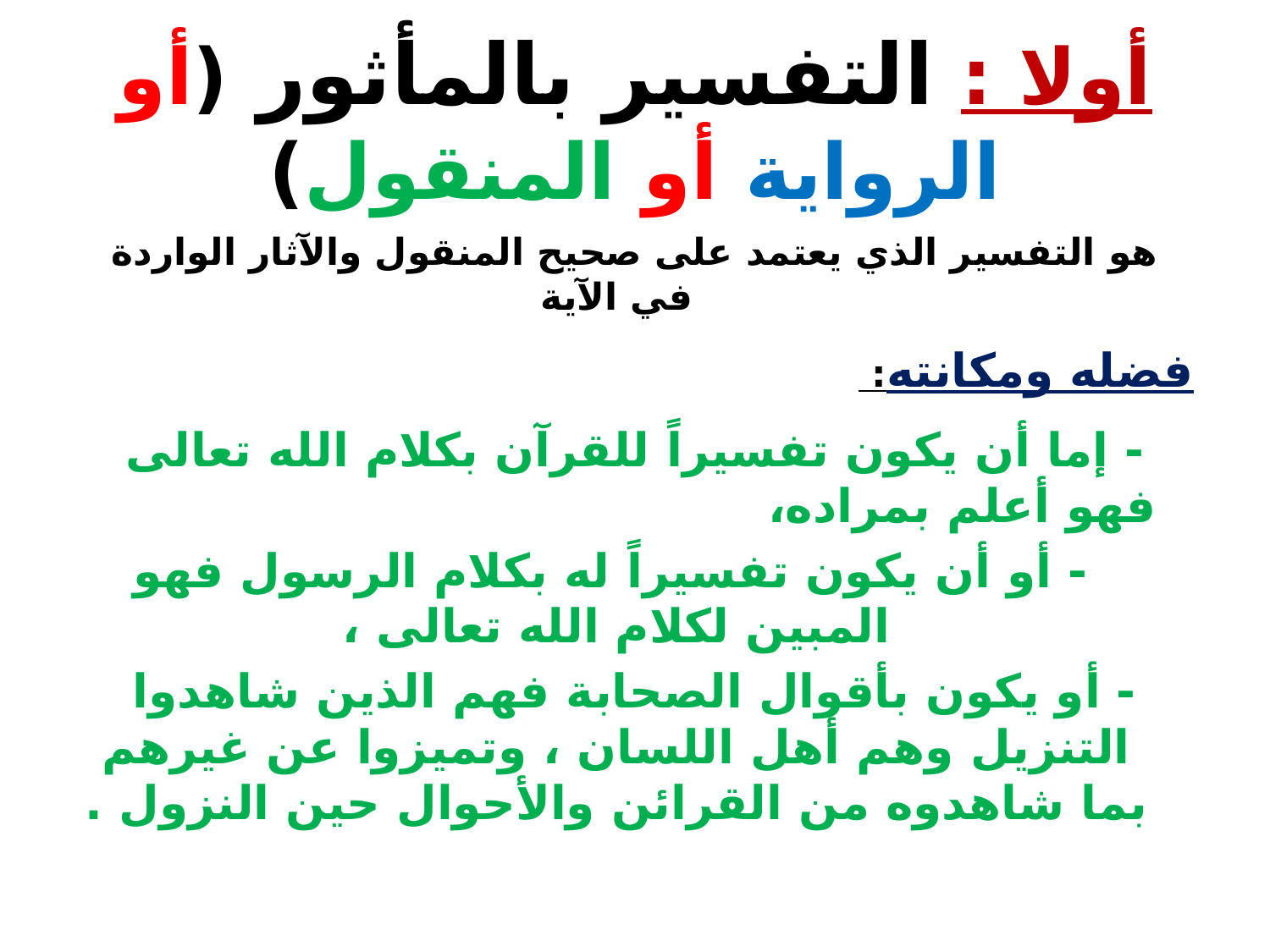

# أولا : التفسير بالمأثور (أو الرواية أو المنقول)
هو التفسير الذي يعتمد على صحيح المنقول والآثار الواردة في الآية
فضله ومكانته:
   - إما أن يكون تفسيراً للقرآن بكلام الله تعالى فهو أعلم بمراده،
   - أو أن يكون تفسيراً له بكلام الرسول فهو المبين لكلام الله تعالى ،
- أو يكون بأقوال الصحابة فهم الذين شاهدوا التنزيل وهم أهل اللسان ، وتميزوا عن غيرهم بما شاهدوه من القرائن والأحوال حين النزول .